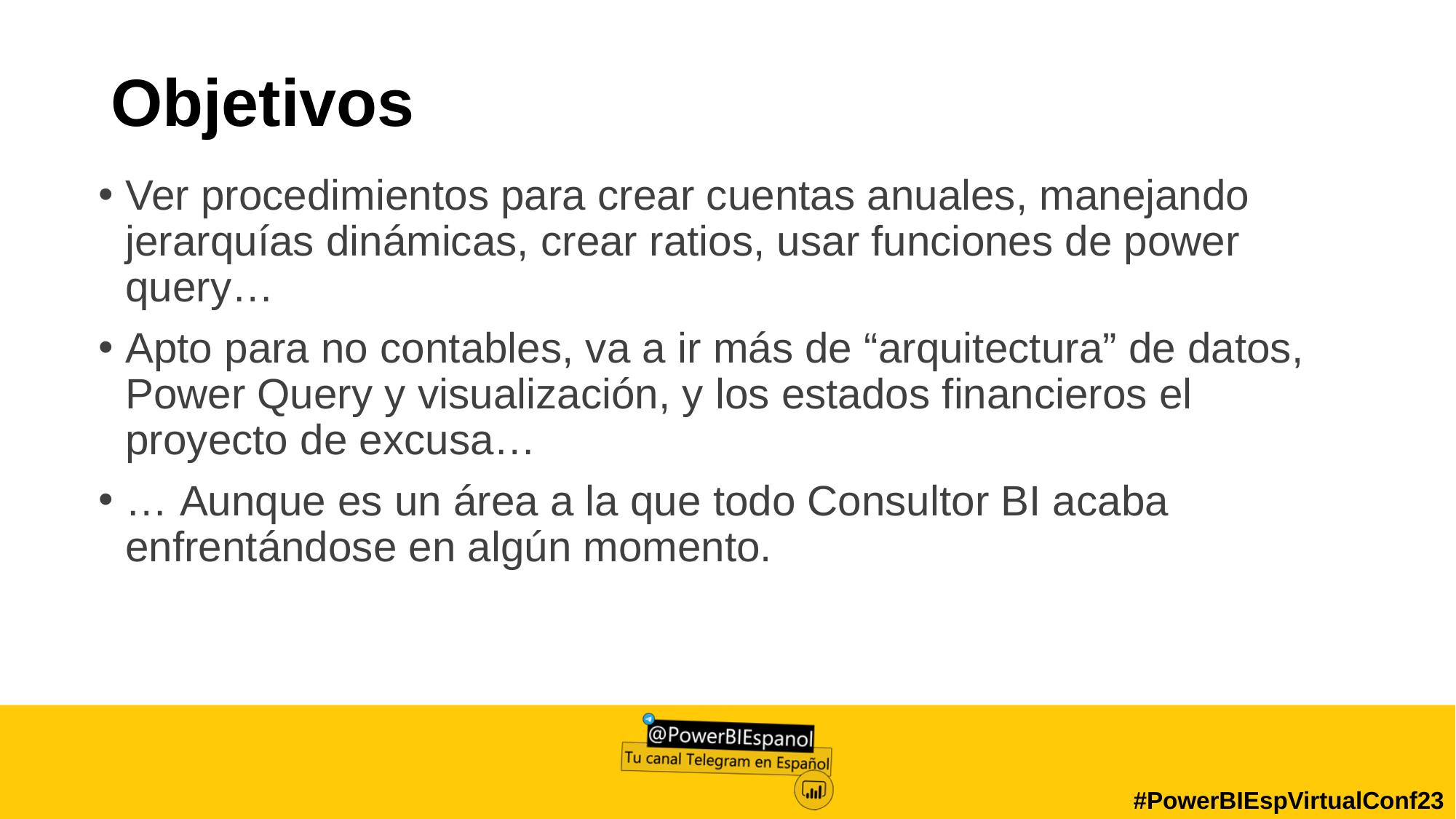

# Objetivos
Ver procedimientos para crear cuentas anuales, manejando jerarquías dinámicas, crear ratios, usar funciones de power query…
Apto para no contables, va a ir más de “arquitectura” de datos, Power Query y visualización, y los estados financieros el proyecto de excusa…
… Aunque es un área a la que todo Consultor BI acaba enfrentándose en algún momento.